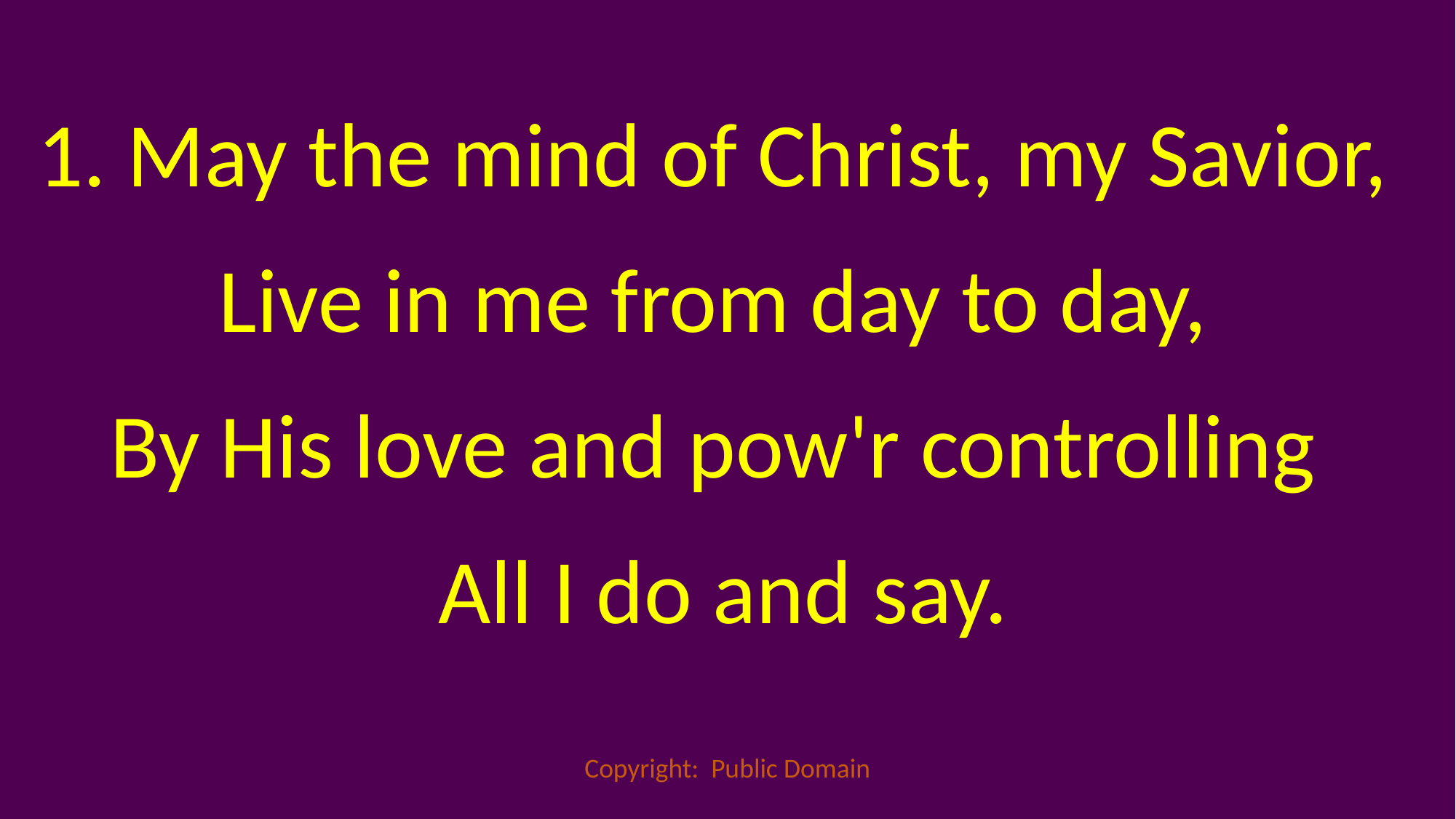

1. May the mind of Christ, my Savior,
Live in me from day to day,
By His love and pow'r controlling
All I do and say.
Copyright:  Public Domain